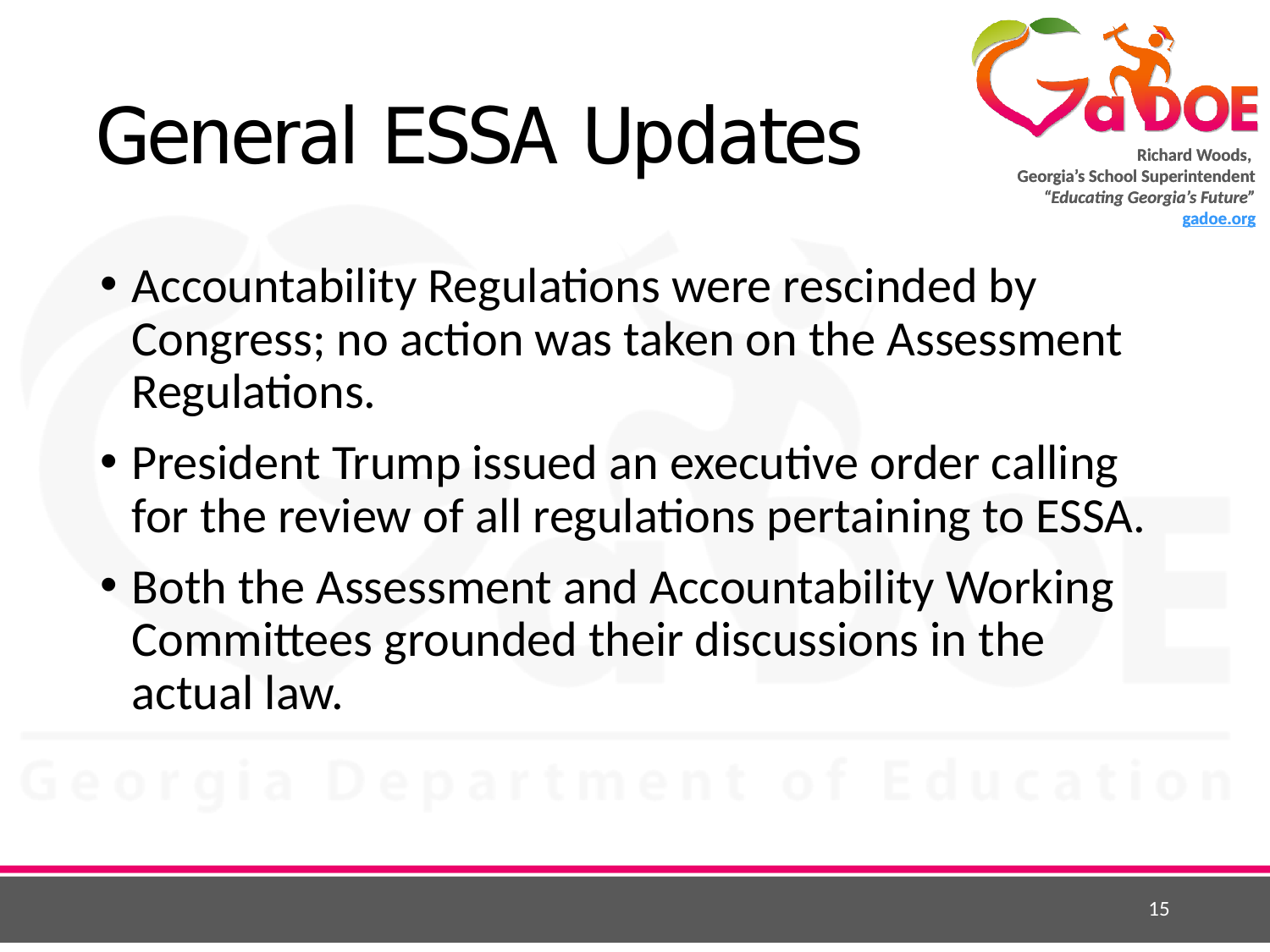

# General ESSA Updates
Accountability Regulations were rescinded by Congress; no action was taken on the Assessment Regulations.
President Trump issued an executive order calling for the review of all regulations pertaining to ESSA.
Both the Assessment and Accountability Working Committees grounded their discussions in the actual law.
15